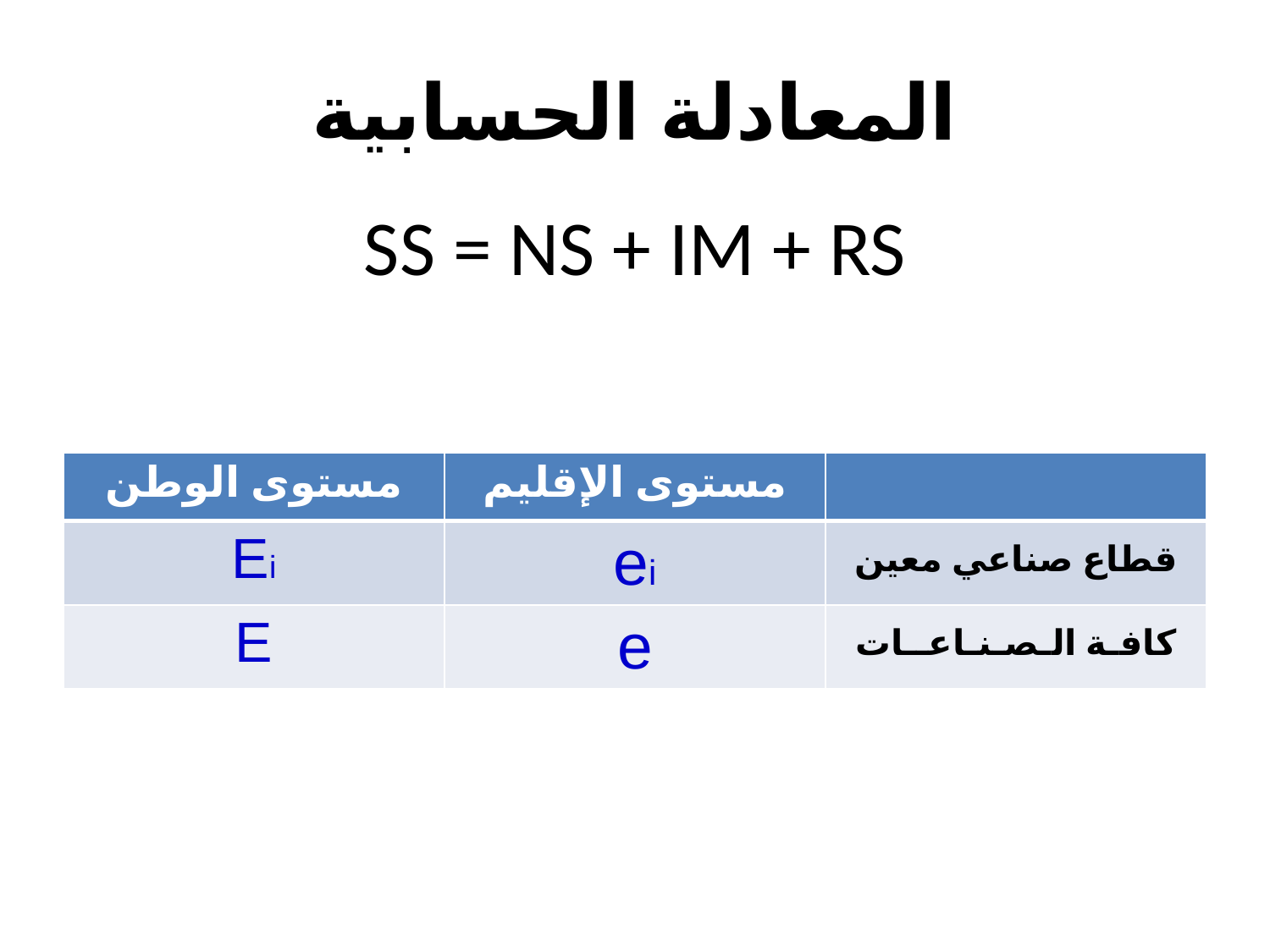

# المعادلة الحسابية SS = NS + IM + RS
| مستوى الوطن | مستوى الإقليم |  |
| --- | --- | --- |
| Ei | ei | قطاع صناعي معين |
| E | e | كافـة الـصـنـاعــات |